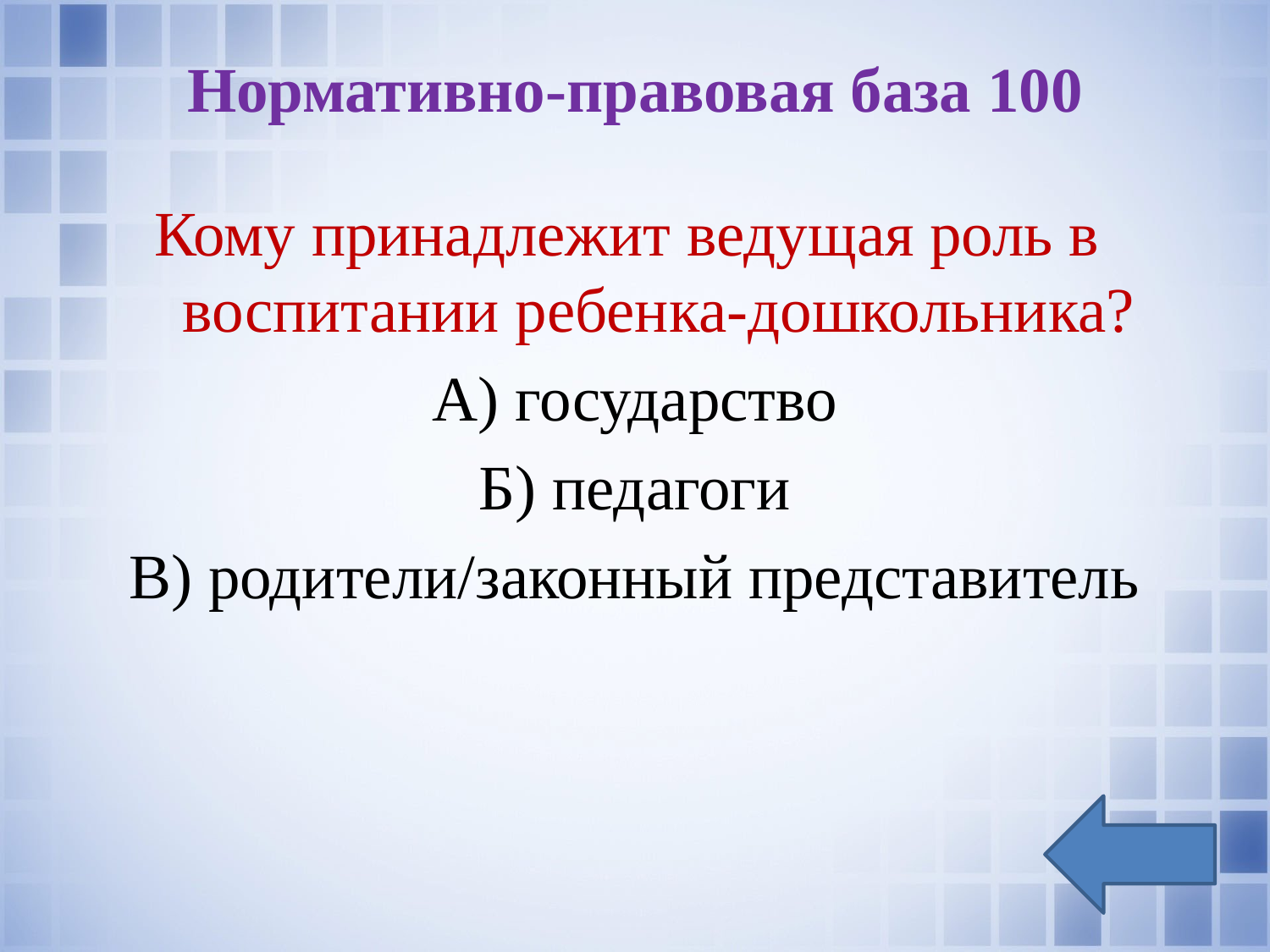

# Нормативно-правовая база 100
Кому принадлежит ведущая роль в  воспитании ребенка-дошкольника?
А) государство
Б) педагоги
В) родители/законный представитель